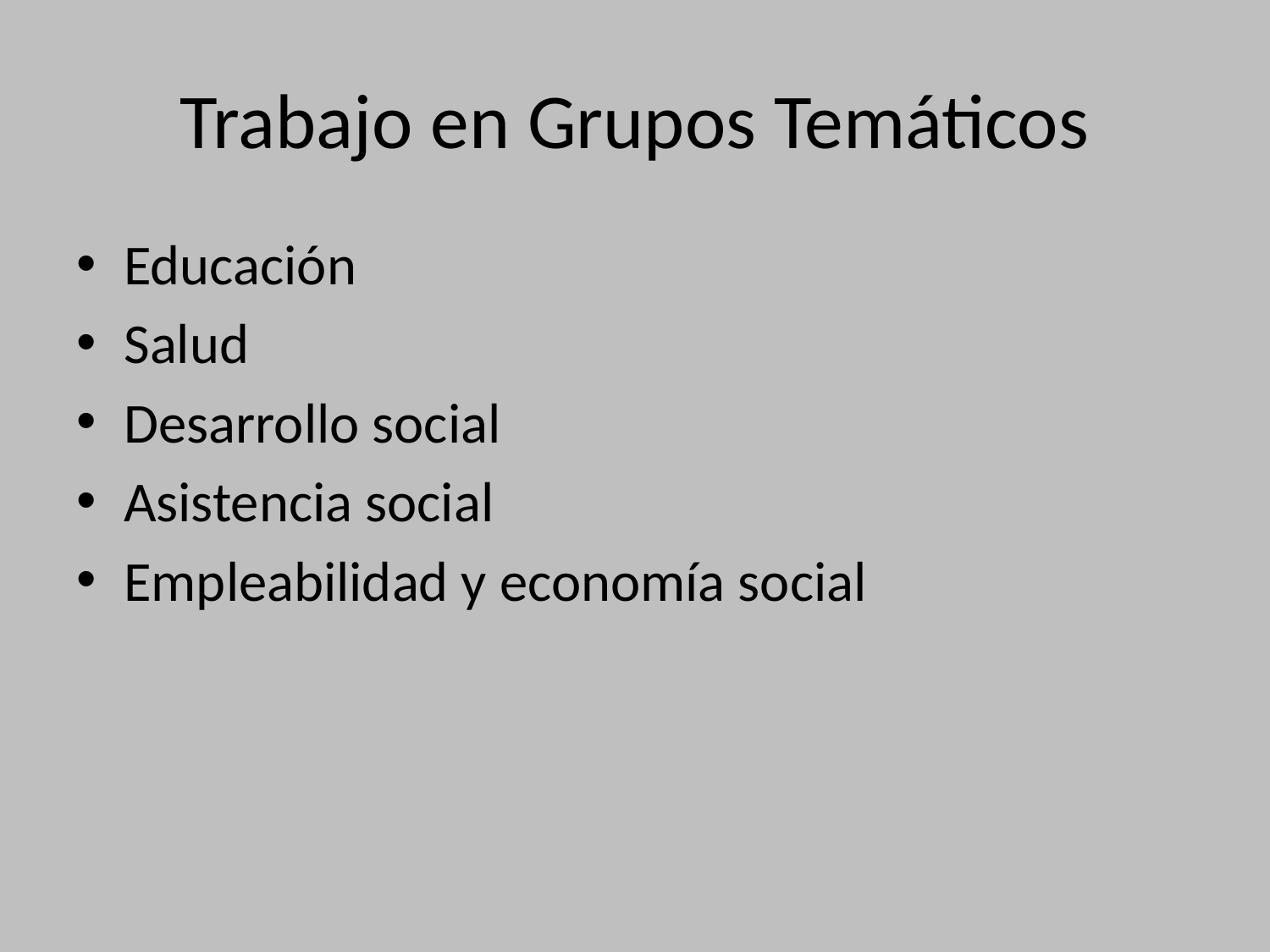

# Trabajo en Grupos Temáticos
Educación
Salud
Desarrollo social
Asistencia social
Empleabilidad y economía social